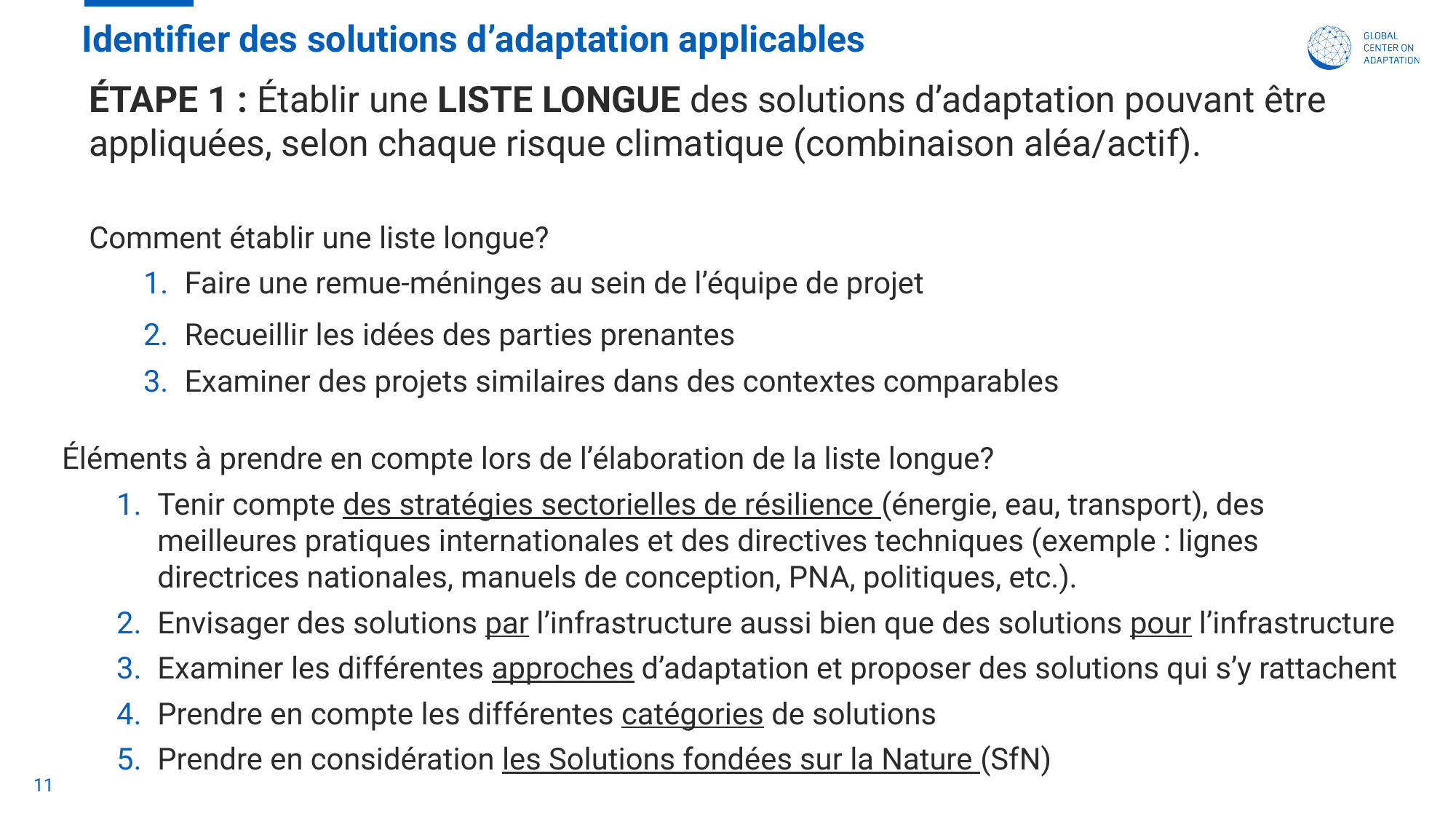

# Identifier des solutions d’adaptation applicables
ÉTAPE 1 : Établir une LISTE LONGUE des solutions d’adaptation pouvant être appliquées, selon chaque risque climatique (combinaison aléa/actif).

Comment établir une liste longue?
Faire une remue-méninges au sein de l’équipe de projet
Recueillir les idées des parties prenantes
Examiner des projets similaires dans des contextes comparables

Éléments à prendre en compte lors de l’élaboration de la liste longue?
Tenir compte des stratégies sectorielles de résilience (énergie, eau, transport), des meilleures pratiques internationales et des directives techniques (exemple : lignes directrices nationales, manuels de conception, PNA, politiques, etc.).
Envisager des solutions par l’infrastructure aussi bien que des solutions pour l’infrastructure
Examiner les différentes approches d’adaptation et proposer des solutions qui s’y rattachent
Prendre en compte les différentes catégories de solutions
Prendre en considération les Solutions fondées sur la Nature (SfN)